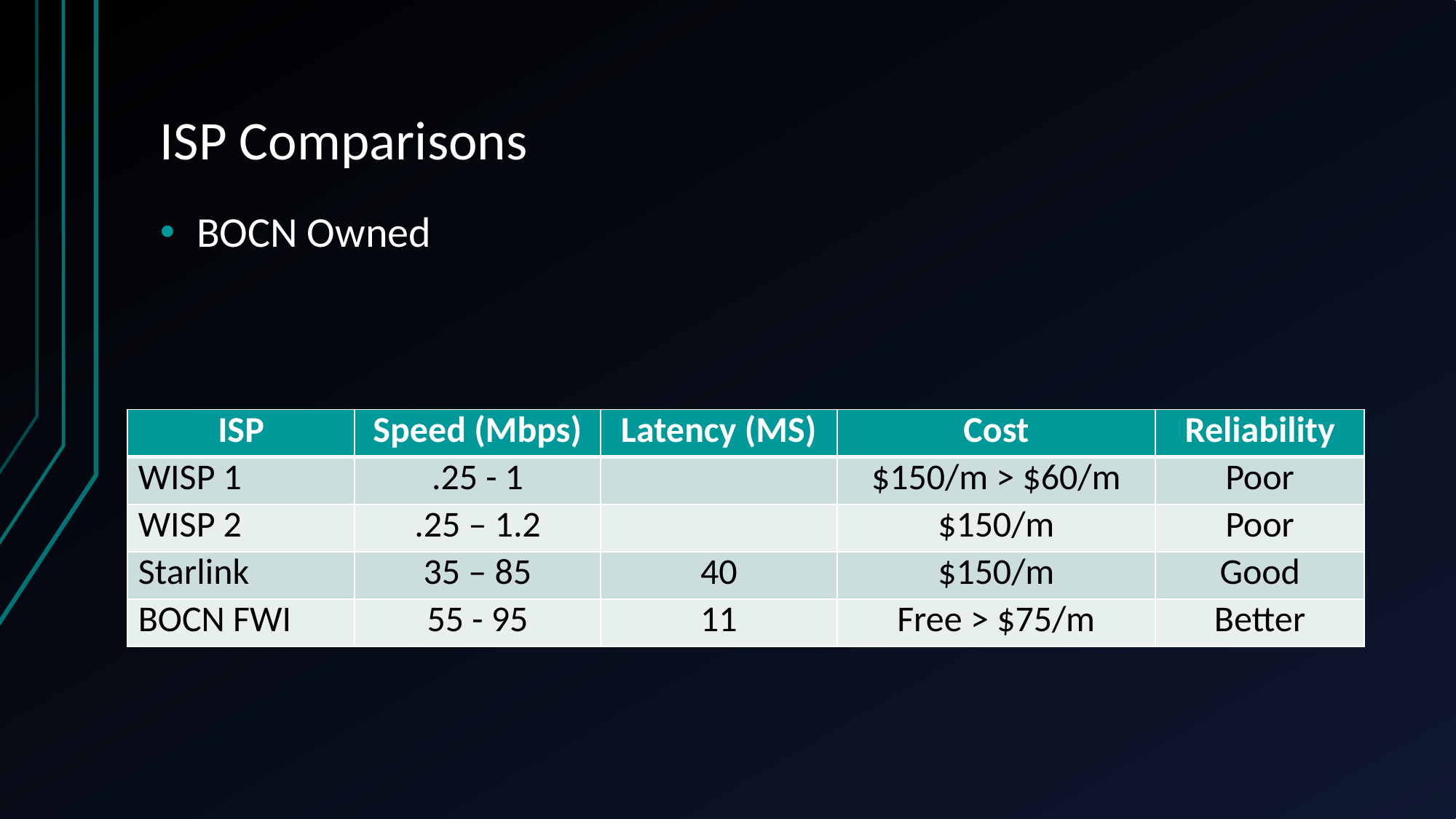

# ISP Comparisons
BOCN Owned
| ISP | Speed (Mbps) | Latency (MS) | Cost | Reliability |
| --- | --- | --- | --- | --- |
| WISP 1 | .25 - 1 |  | $150/m > $60/m | Poor |
| WISP 2 | .25 – 1.2 |  | $150/m | Poor |
| Starlink | 35 – 85 | 40 | $150/m | Good |
| BOCN FWI | 55 - 95 | 11 | Free > $75/m | Better |